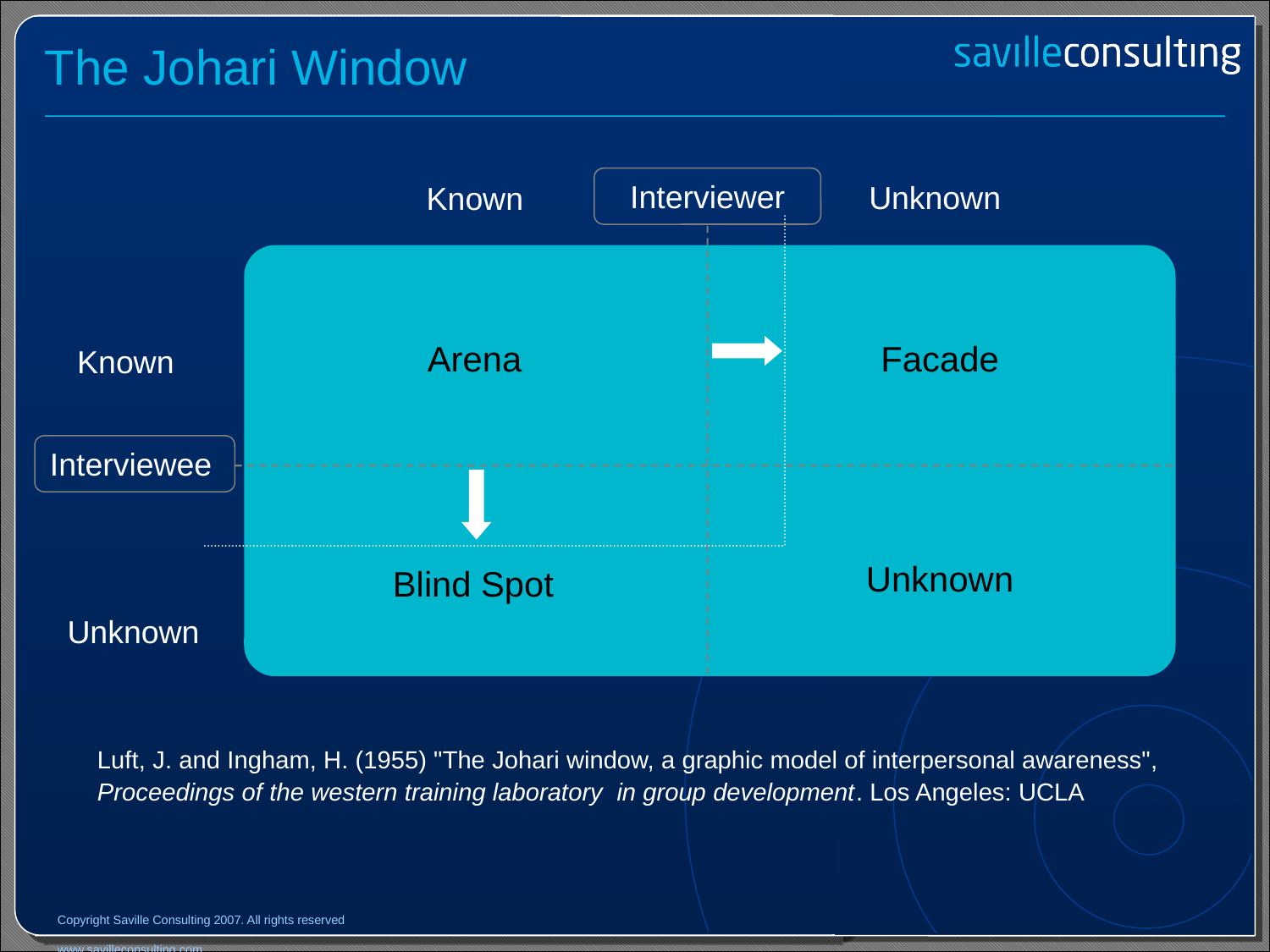

The Johari Window
Interviewer
Unknown
Known

Arena
Facade
Known
Interviewee

Unknown
Blind Spot
Unknown
Luft, J. and Ingham, H. (1955) "The Johari window, a graphic model of interpersonal awareness", Proceedings of the western training laboratory  in group development. Los Angeles: UCLA